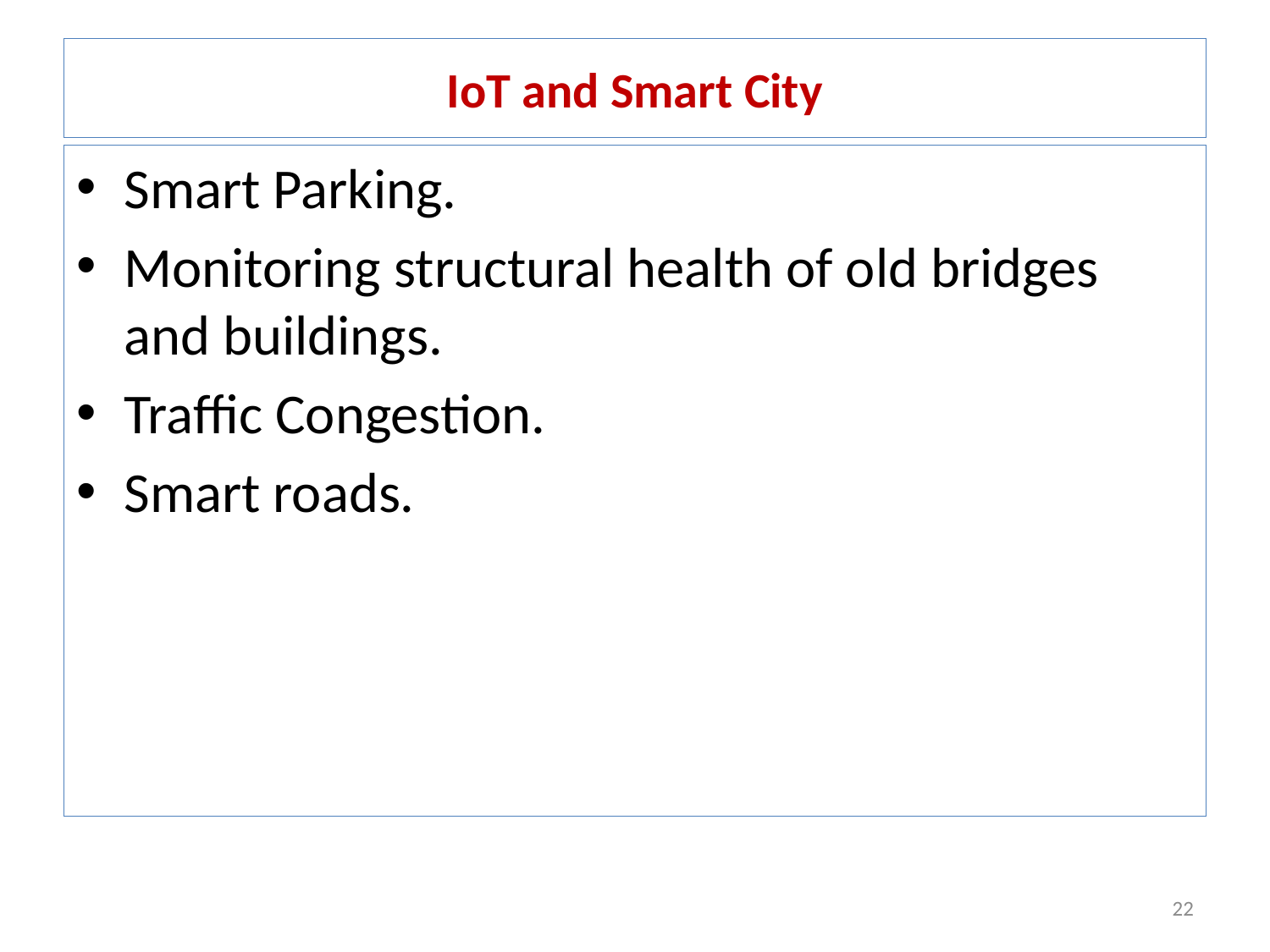

# IoT and Smart City
Smart Parking.
Monitoring structural health of old bridges and buildings.
Traffic Congestion.
Smart roads.
22